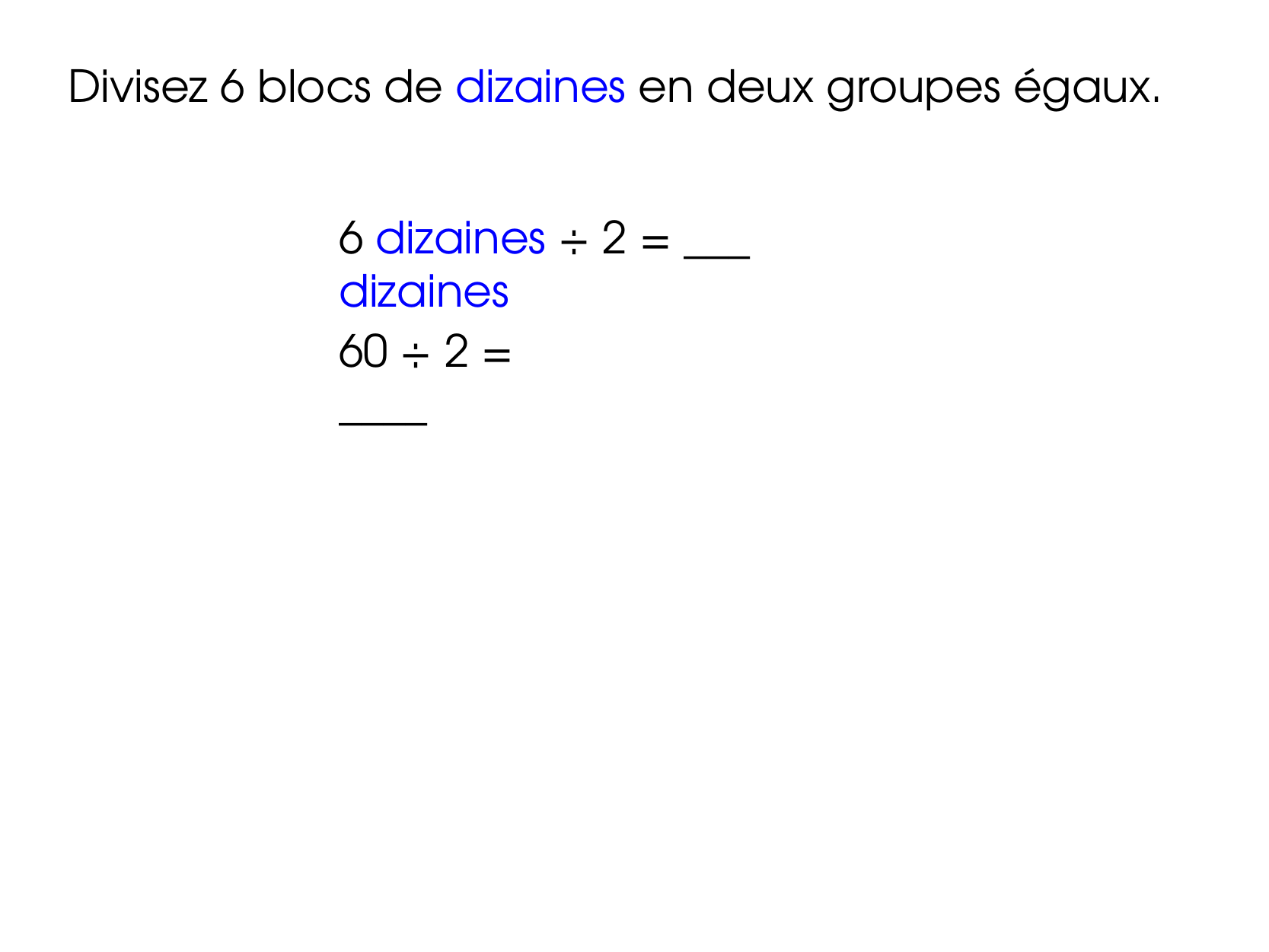

Divisez 6 blocs de dizaines en deux groupes égaux.
6 dizaines ÷ 2 = ___ dizaines
60 ÷ 2 = ____